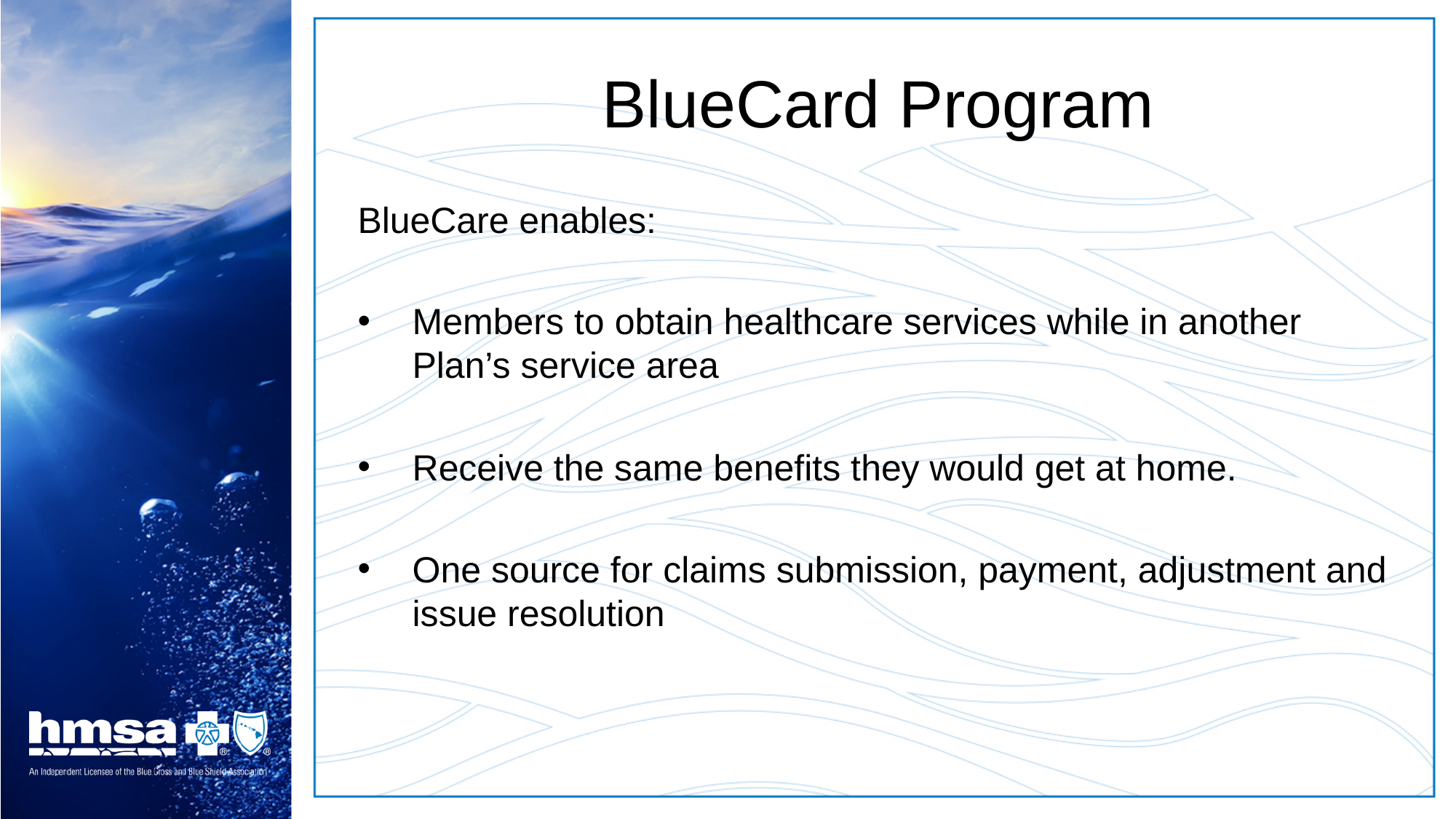

# BlueCard Program
BlueCare enables:

Members to obtain healthcare services while in another Plan’s service area

Receive the same benefits they would get at home.

One source for claims submission, payment, adjustment and issue resolution